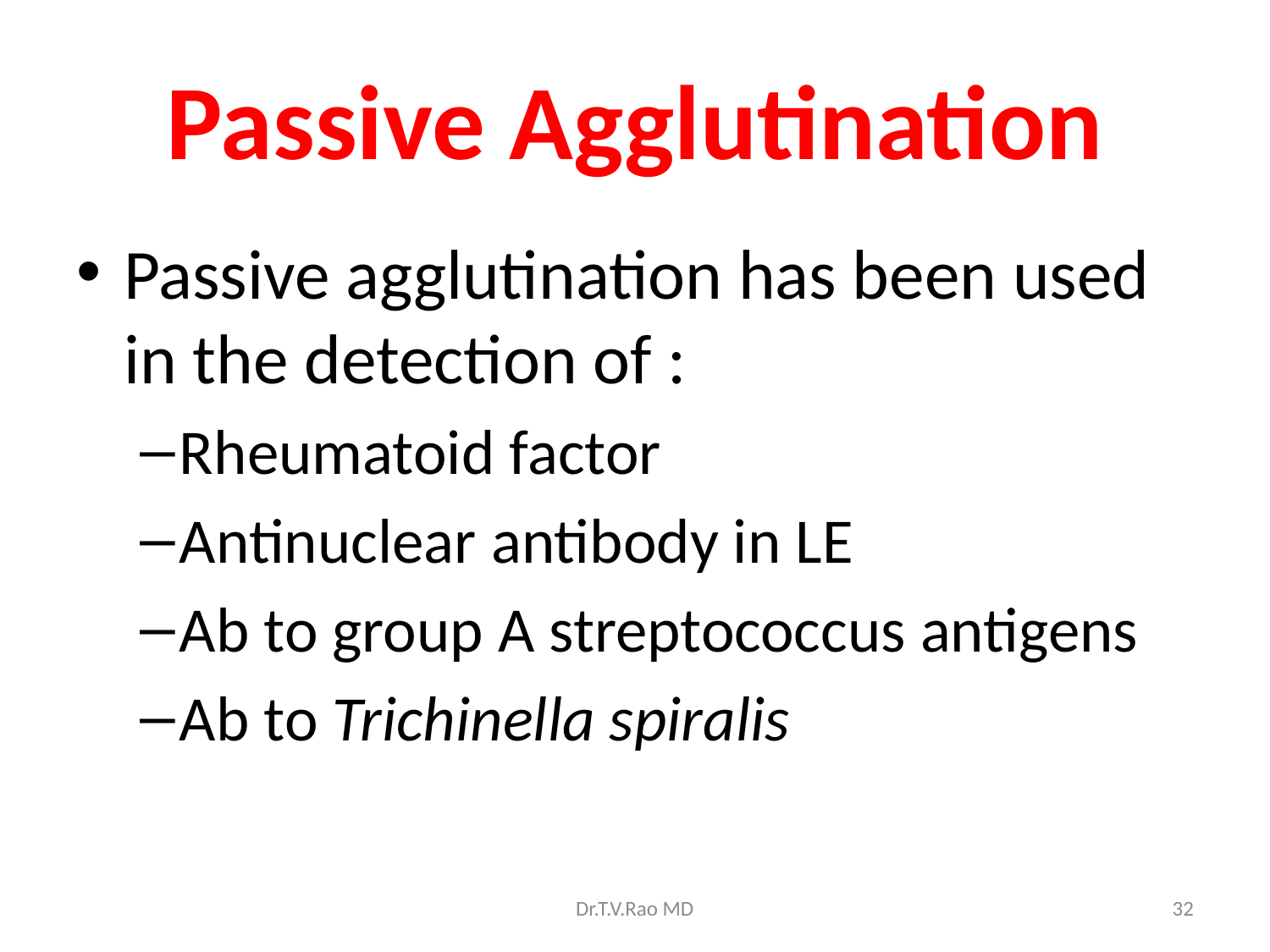

# Passive Agglutination
Passive agglutination has been used in the detection of :
Rheumatoid factor
Antinuclear antibody in LE
Ab to group A streptococcus antigens
Ab to Trichinella spiralis

Dr.T.V.Rao MD
32